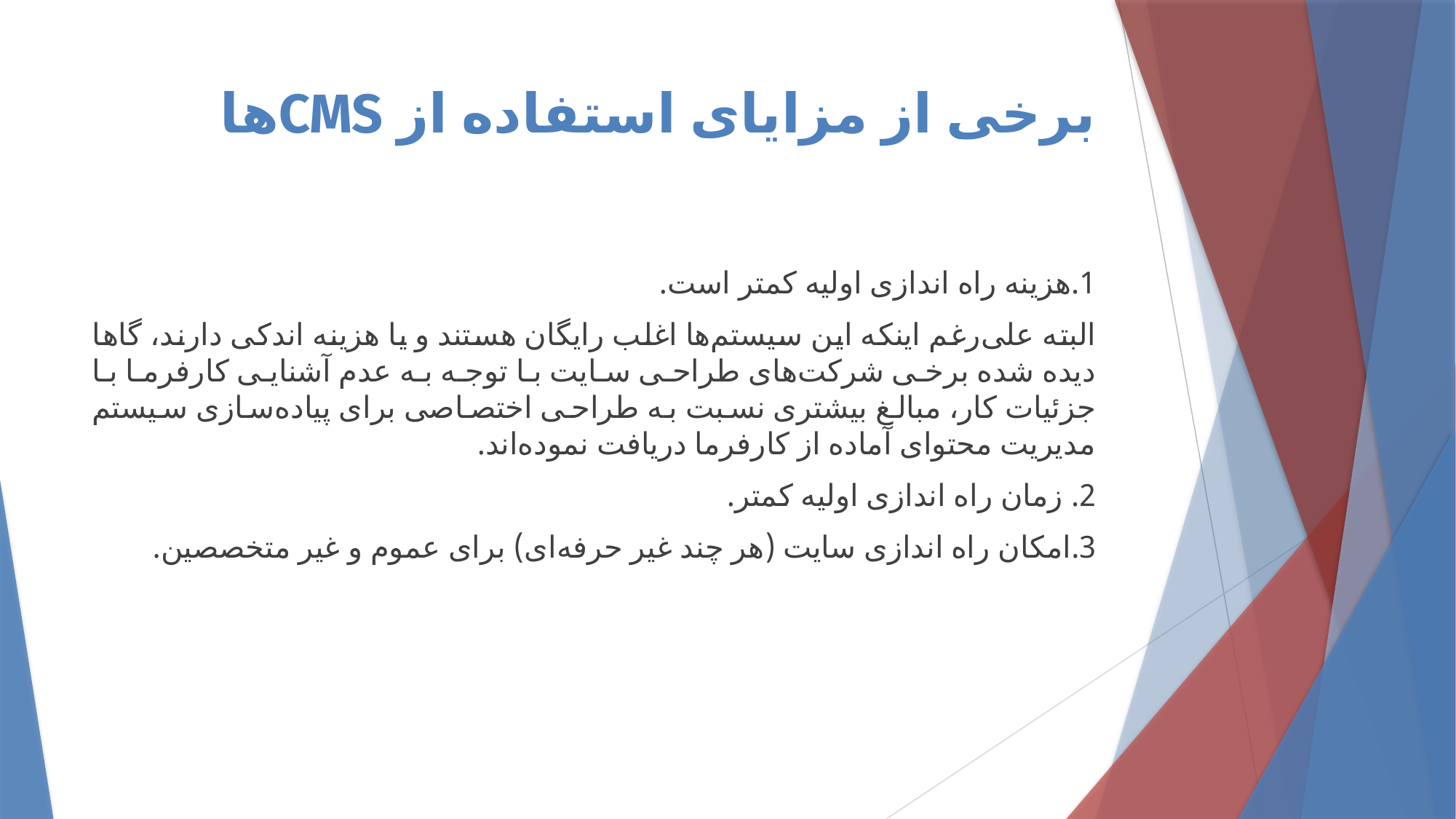

# برخی از مزایای استفاده از CMSها
1.هزینه راه اندازی اولیه کمتر است.
البته علی‌رغم اینکه این سیستم‌ها اغلب رایگان هستند و یا هزینه اندکی دارند، گاها دیده شده برخی شرکت‌های طراحی سایت با توجه به عدم آشنایی کارفرما با جزئیات کار، مبالغ بیشتری نسبت به طراحی اختصاصی برای پیاده‌سازی سیستم مدیریت محتوای آماده از کارفرما دریافت نموده‌اند.
2. زمان راه اندازی اولیه کمتر.
3.امکان راه اندازی سایت (هر چند غیر حرفه‌ای) برای عموم و غیر متخصصین.